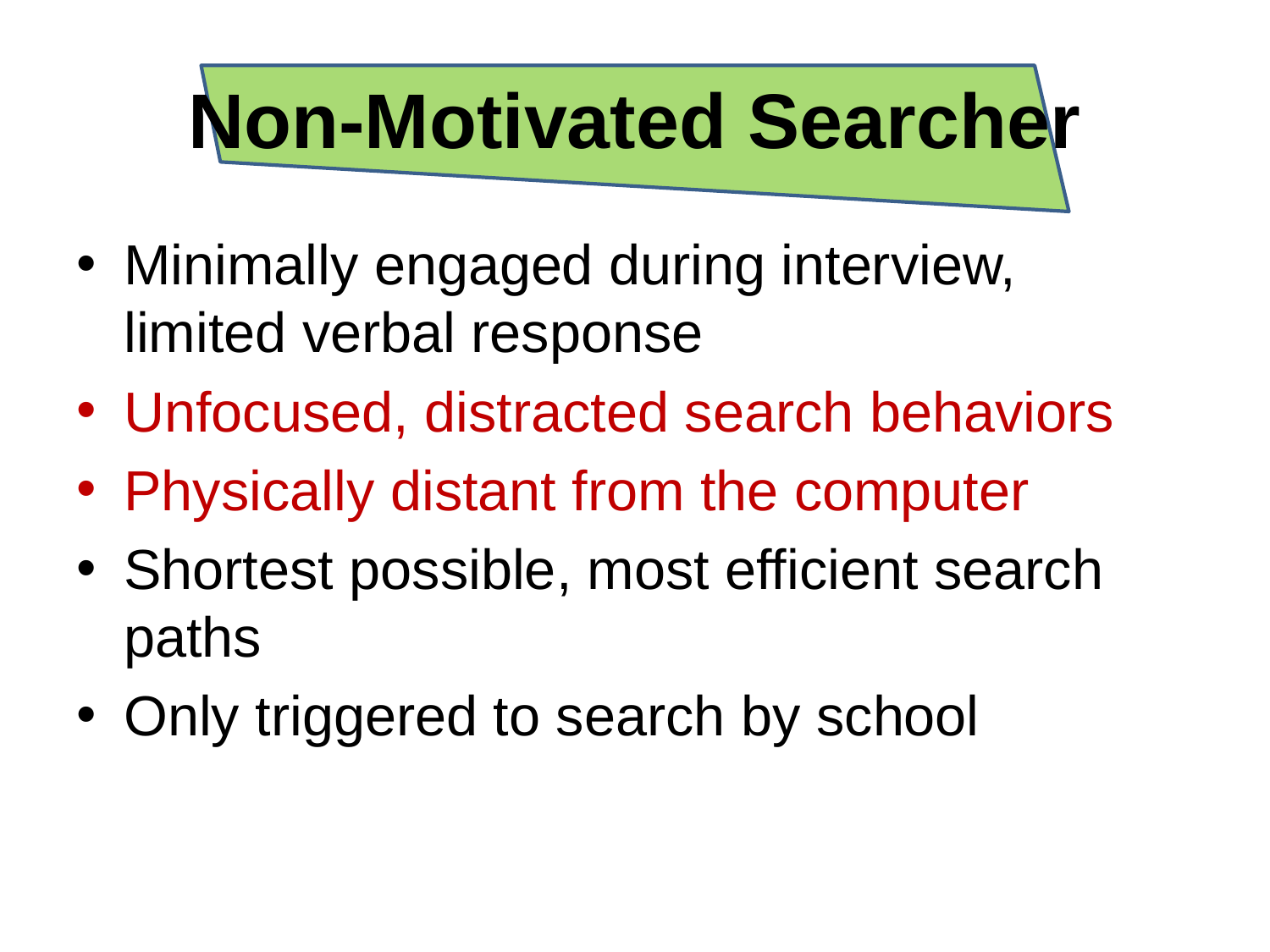

# Non-Motivated Searcher

Minimally engaged during interview, limited verbal response
Unfocused, distracted search behaviors
Physically distant from the computer
Shortest possible, most efficient search paths
Only triggered to search by school